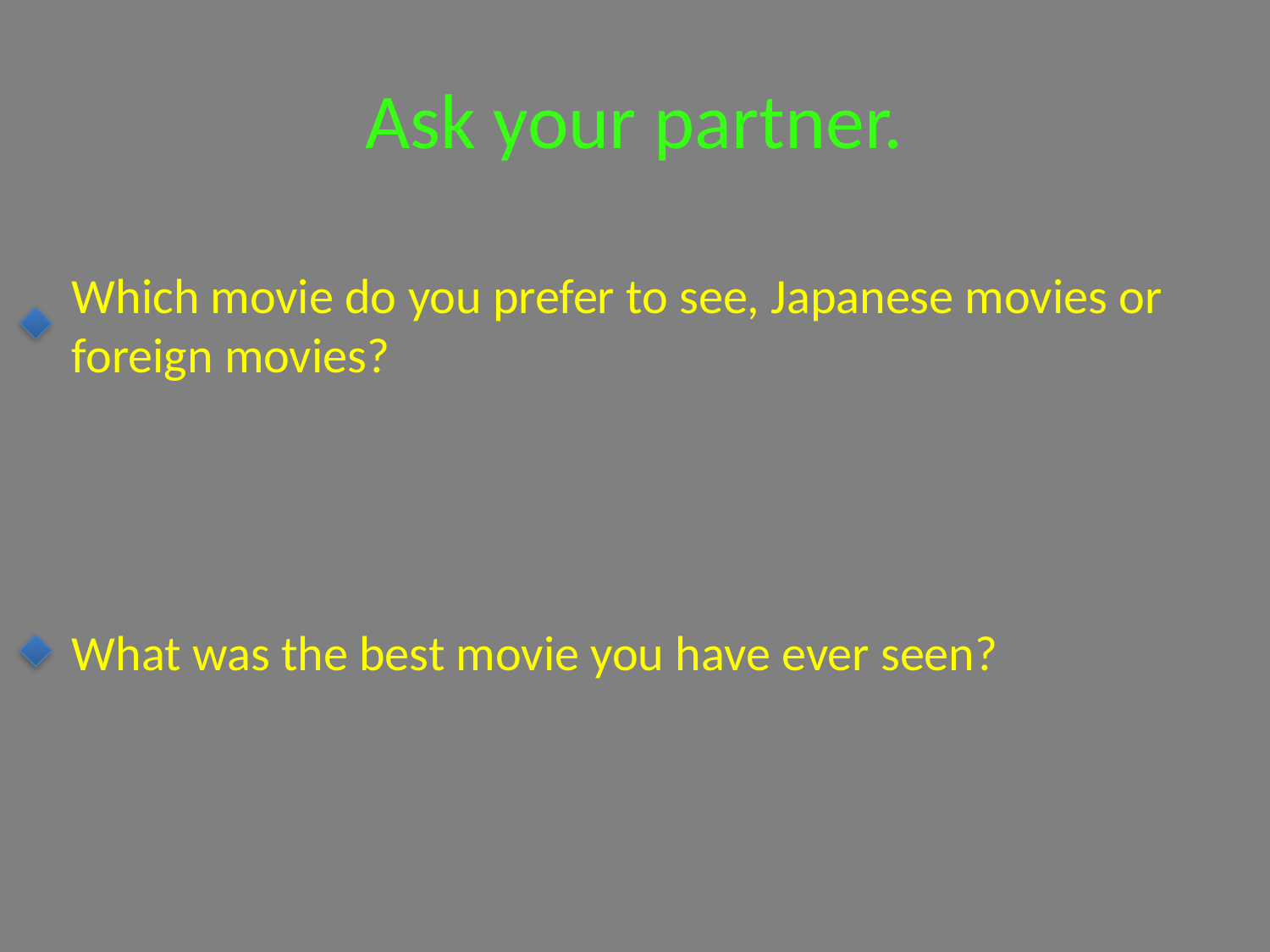

# Ask your partner.
Which movie do you prefer to see, Japanese movies or foreign movies?

What was the best movie you have ever seen?